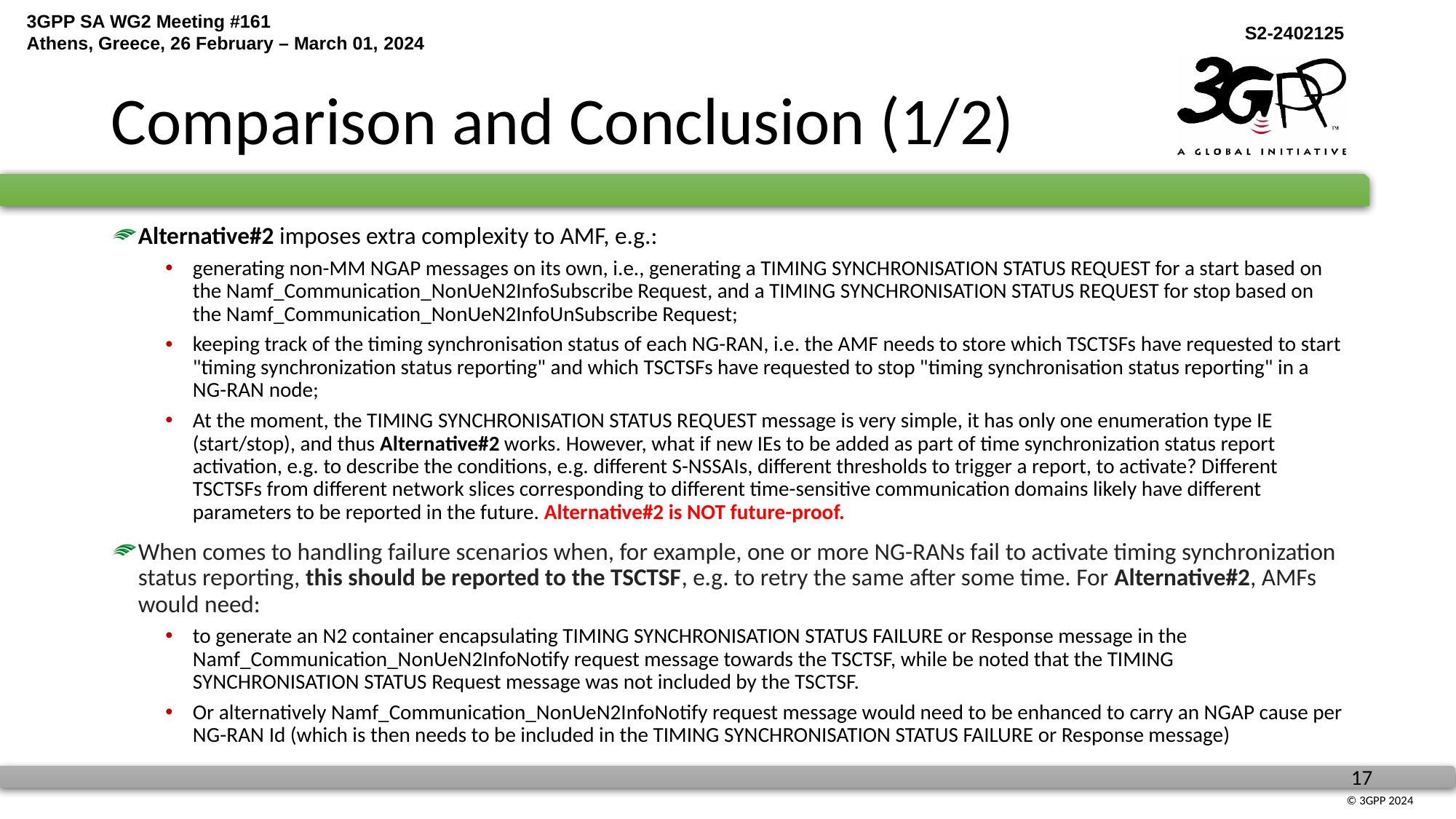

# Comparison and Conclusion (1/2)
Alternative#2 imposes extra complexity to AMF, e.g.:
generating non-MM NGAP messages on its own, i.e., generating a TIMING SYNCHRONISATION STATUS REQUEST for a start based on the Namf_Communication_NonUeN2InfoSubscribe Request, and a TIMING SYNCHRONISATION STATUS REQUEST for stop based on the Namf_Communication_NonUeN2InfoUnSubscribe Request;
keeping track of the timing synchronisation status of each NG-RAN, i.e. the AMF needs to store which TSCTSFs have requested to start "timing synchronization status reporting" and which TSCTSFs have requested to stop "timing synchronisation status reporting" in a NG-RAN node;
At the moment, the TIMING SYNCHRONISATION STATUS REQUEST message is very simple, it has only one enumeration type IE (start/stop), and thus Alternative#2 works. However, what if new IEs to be added as part of time synchronization status report activation, e.g. to describe the conditions, e.g. different S-NSSAIs, different thresholds to trigger a report, to activate? Different TSCTSFs from different network slices corresponding to different time-sensitive communication domains likely have different parameters to be reported in the future. Alternative#2 is NOT future-proof.
When comes to handling failure scenarios when, for example, one or more NG-RANs fail to activate timing synchronization status reporting, this should be reported to the TSCTSF, e.g. to retry the same after some time. For Alternative#2, AMFs would need:
to generate an N2 container encapsulating TIMING SYNCHRONISATION STATUS FAILURE or Response message in the Namf_Communication_NonUeN2InfoNotify request message towards the TSCTSF, while be noted that the TIMING SYNCHRONISATION STATUS Request message was not included by the TSCTSF.
Or alternatively Namf_Communication_NonUeN2InfoNotify request message would need to be enhanced to carry an NGAP cause per NG-RAN Id (which is then needs to be included in the TIMING SYNCHRONISATION STATUS FAILURE or Response message)